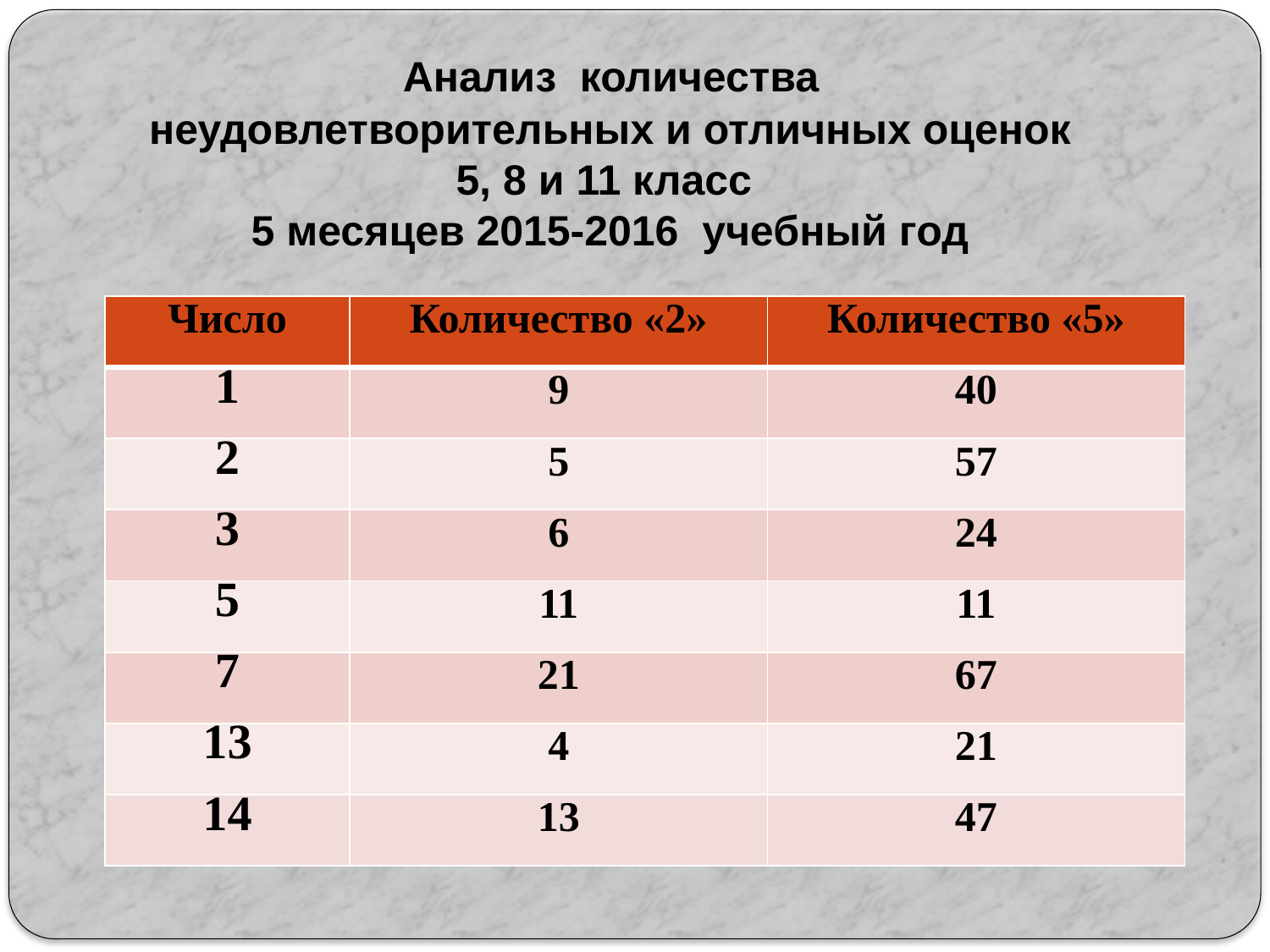

Анализ  количества
неудовлетворительных и отличных оценок
5, 8 и 11 класс
5 месяцев 2015-2016  учебный год
| Число | Количество «2» | Количество «5» |
| --- | --- | --- |
| 1 | 9 | 40 |
| 2 | 5 | 57 |
| 3 | 6 | 24 |
| 5 | 11 | 11 |
| 7 | 21 | 67 |
| 13 | 4 | 21 |
| 14 | 13 | 47 |